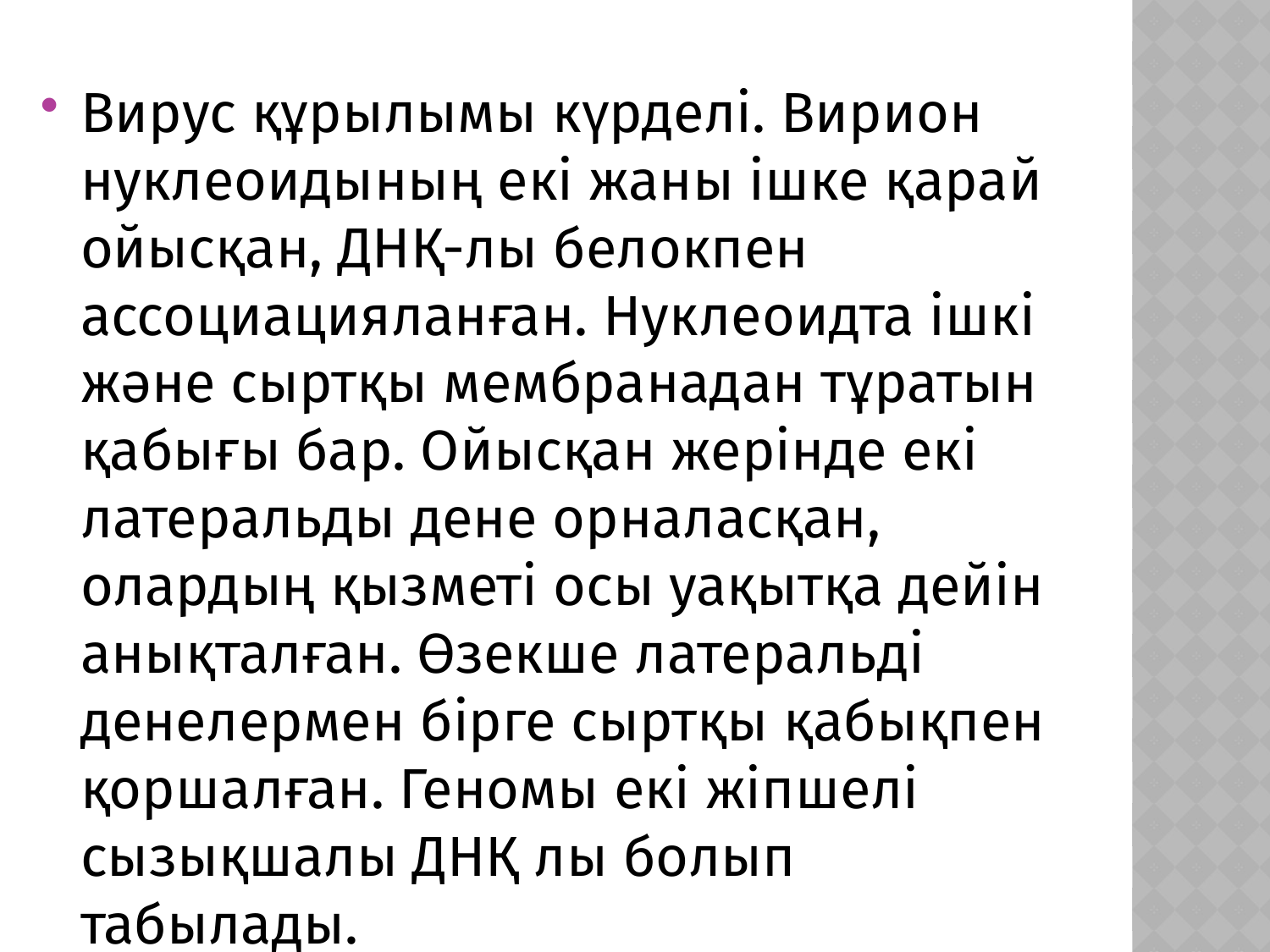

Вирус құрылымы күрделі. Вирион нуклеоидының екі жаны ішке қарай ойысқан, ДНҚ-лы белокпен ассоциацияланған. Нуклеоидта ішкі және сыртқы мембранадан тұратын қабығы бар. Ойысқан жерінде екі латеральды дене орналасқан, олардың қызметі осы уақытқа дейін анықталған. Өзекше латеральді  денелермен бірге сыртқы қабықпен қоршалған. Геномы екі жіпшелі сызықшалы ДНҚ лы болып  табылады.